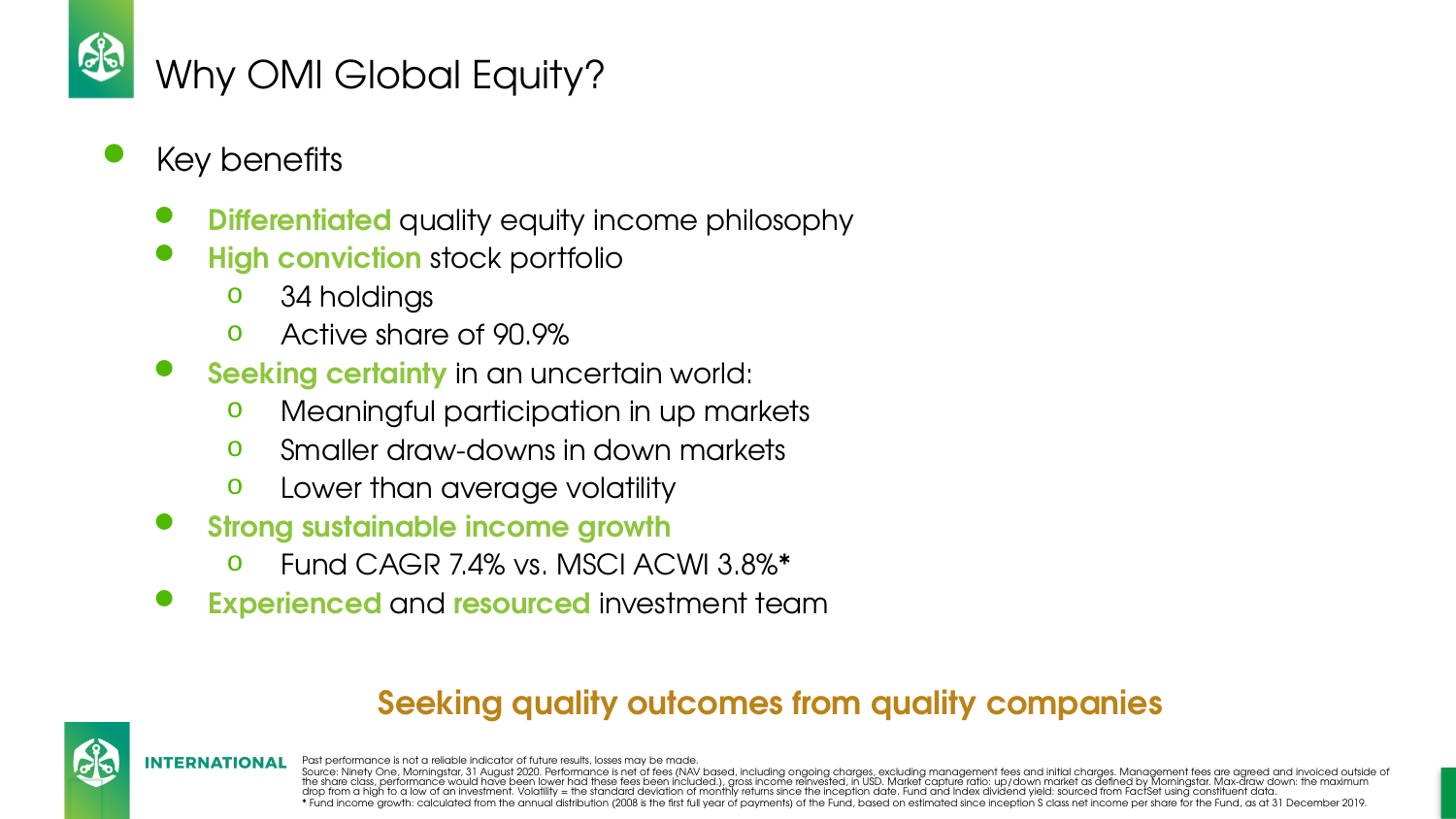

# Why OMI Global Equity?
Key benefits
Differentiated quality equity income philosophy
​High conviction stock portfolio
34 holdings
Active share of 90.9%
​Seeking certainty in an uncertain world:
Meaningful participation in up markets
Smaller draw-downs in down markets
Lower than average volatility
​Strong sustainable income growth
Fund CAGR 7.4% vs. MSCI ACWI 3.8%*
​Experienced and resourced investment team
Seeking quality outcomes from quality companies
Past performance is not a reliable indicator of future results, losses may be made.
Source: Ninety One, Morningstar, 31 August 2020. Performance is net of fees (NAV based, including ongoing charges, excluding management fees and initial charges. Management fees are agreed and invoiced outside of the share class, performance would have been lower had these fees been included.), gross income reinvested, in USD. Market capture ratio: up/down market as defined by Morningstar. Max-draw down: the maximum drop from a high to a low of an investment. Volatility = the standard deviation of monthly returns since the inception date. Fund and Index dividend yield: sourced from FactSet using constituent data.
* Fund income growth: calculated from the annual distribution (2008 is the first full year of payments) of the Fund, based on estimated since inception S class net income per share for the Fund, as at 31 December 2019.